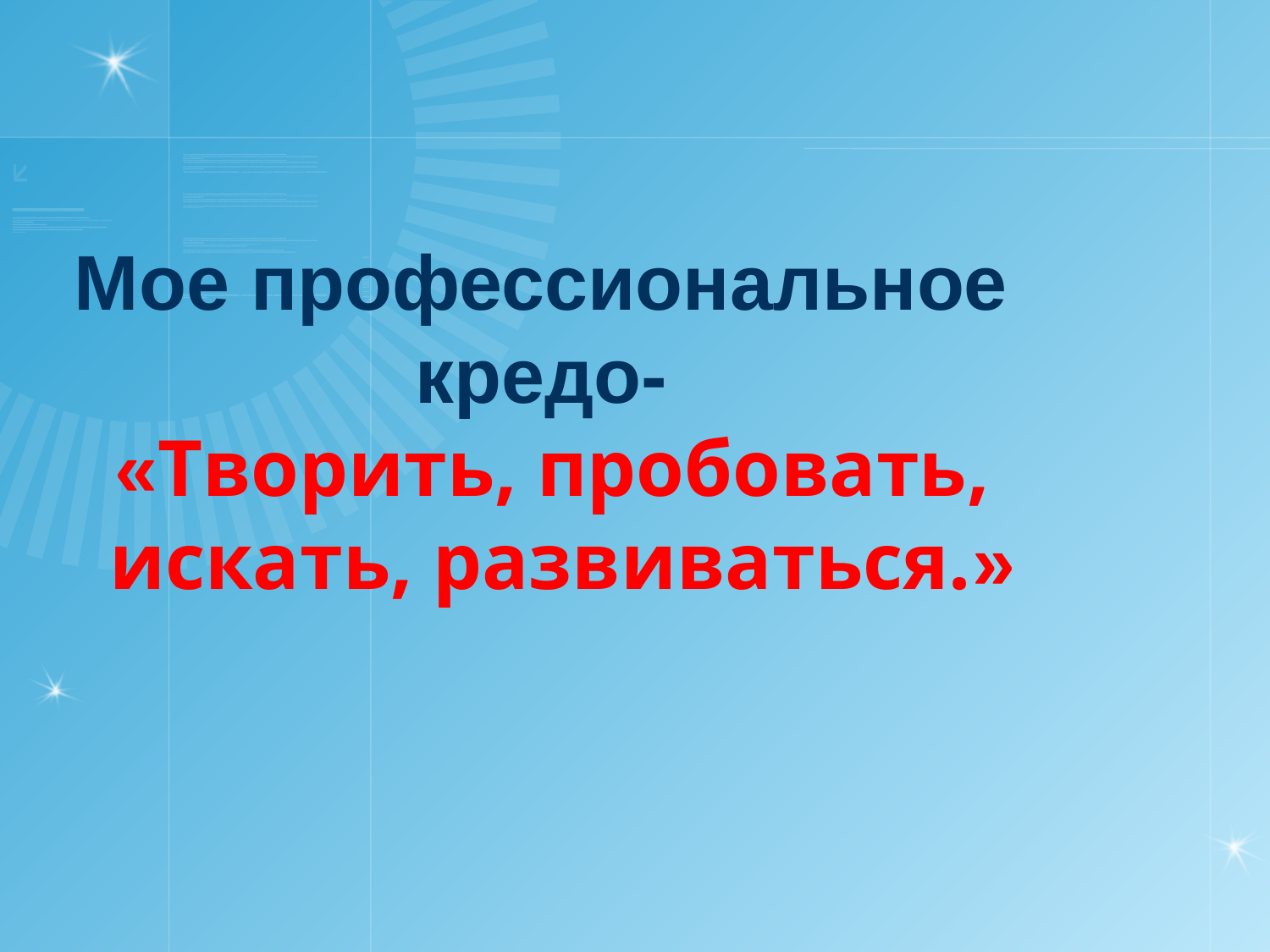

Мое профессиональное
кредо-
«Творить, пробовать,
 искать, развиваться.»